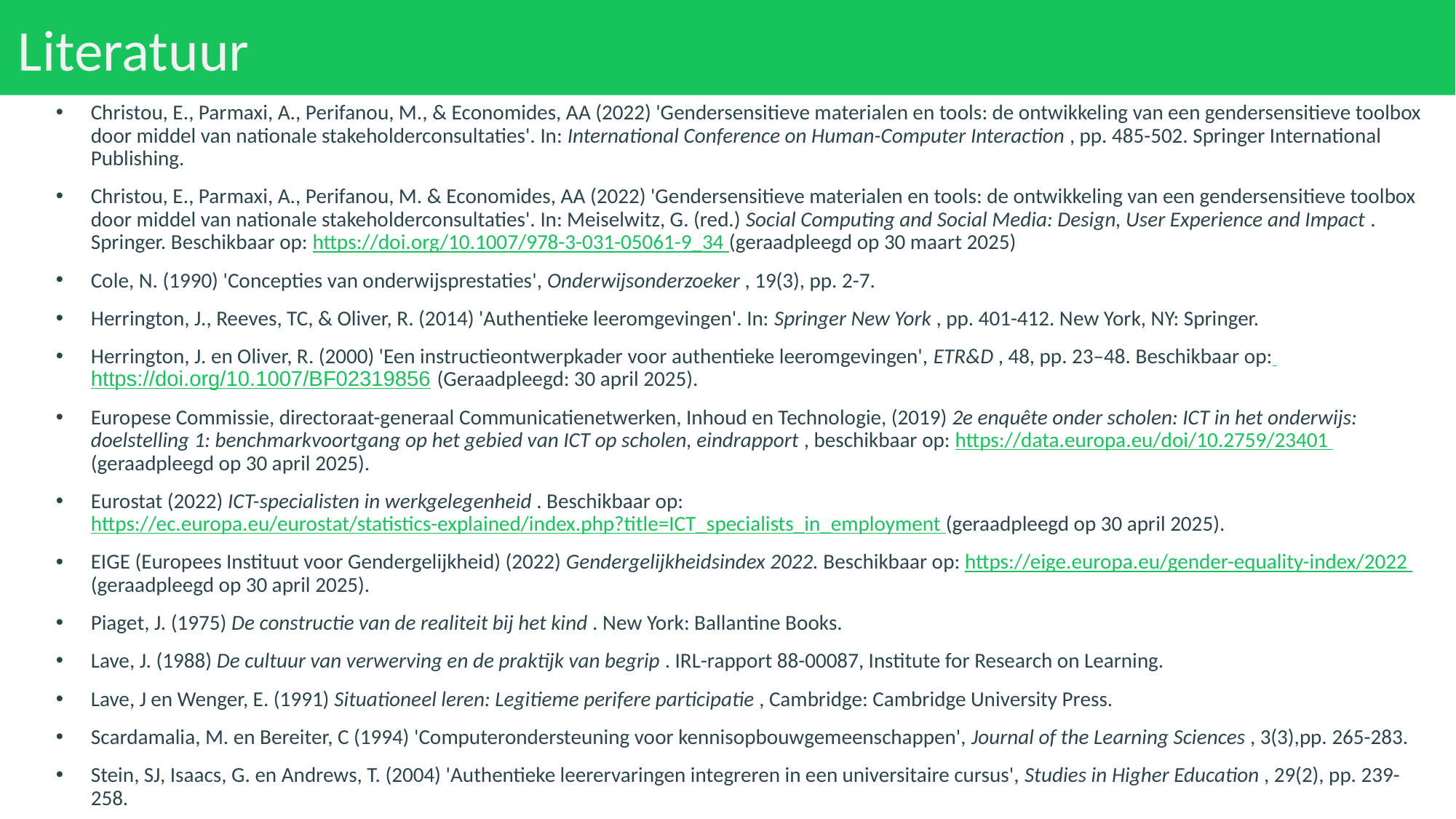

# Literatuur
Christou, E., Parmaxi, A., Perifanou, M., & Economides, AA (2022) 'Gendersensitieve materialen en tools: de ontwikkeling van een gendersensitieve toolbox door middel van nationale stakeholderconsultaties'. In: International Conference on Human-Computer Interaction , pp. 485-502. Springer International Publishing.
Christou, E., Parmaxi, A., Perifanou, M. & Economides, AA (2022) 'Gendersensitieve materialen en tools: de ontwikkeling van een gendersensitieve toolbox door middel van nationale stakeholderconsultaties'. In: Meiselwitz, G. (red.) Social Computing and Social Media: Design, User Experience and Impact . Springer. Beschikbaar op: https://doi.org/10.1007/978-3-031-05061-9_34 (geraadpleegd op 30 maart 2025)
Cole, N. (1990) 'Concepties van onderwijsprestaties', Onderwijsonderzoeker , 19(3), pp. 2-7.
Herrington, J., Reeves, TC, & Oliver, R. (2014) 'Authentieke leeromgevingen'. In: Springer New York , pp. 401-412. New York, NY: Springer.
Herrington, J. en Oliver, R. (2000) 'Een instructieontwerpkader voor authentieke leeromgevingen', ETR&D , 48, pp. 23–48. Beschikbaar op: https://doi.org/10.1007/BF02319856 (Geraadpleegd: 30 april 2025).
Europese Commissie, directoraat-generaal Communicatienetwerken, Inhoud en Technologie, (2019) 2e enquête onder scholen: ICT in het onderwijs: doelstelling 1: benchmarkvoortgang op het gebied van ICT op scholen, eindrapport , beschikbaar op: https://data.europa.eu/doi/10.2759/23401 (geraadpleegd op 30 april 2025).
Eurostat (2022) ICT-specialisten in werkgelegenheid . Beschikbaar op: https://ec.europa.eu/eurostat/statistics-explained/index.php?title=ICT_specialists_in_employment (geraadpleegd op 30 april 2025).
EIGE (Europees Instituut voor Gendergelijkheid) (2022) Gendergelijkheidsindex 2022. Beschikbaar op: https://eige.europa.eu/gender-equality-index/2022 (geraadpleegd op 30 april 2025).
Piaget, J. (1975) De constructie van de realiteit bij het kind . New York: Ballantine Books.
Lave, J. (1988) De cultuur van verwerving en de praktijk van begrip . IRL-rapport 88-00087, Institute for Research on Learning.
Lave, J en Wenger, E. (1991) Situationeel leren: Legitieme perifere participatie , Cambridge: Cambridge University Press.
Scardamalia, M. en Bereiter, C (1994) 'Computerondersteuning voor kennisopbouwgemeenschappen', Journal of the Learning Sciences , 3(3),pp. 265-283.
Stein, SJ, Isaacs, G. en Andrews, T. (2004) 'Authentieke leerervaringen integreren in een universitaire cursus', Studies in Higher Education , 29(2), pp. 239-258.
Vygotsky, L. (1978) 'Interactie tussen leren en ontwikkeling'. In Mind in Society . (Vert. M. Cole), pp. 79-91. Cambridge: Harvard University Press.